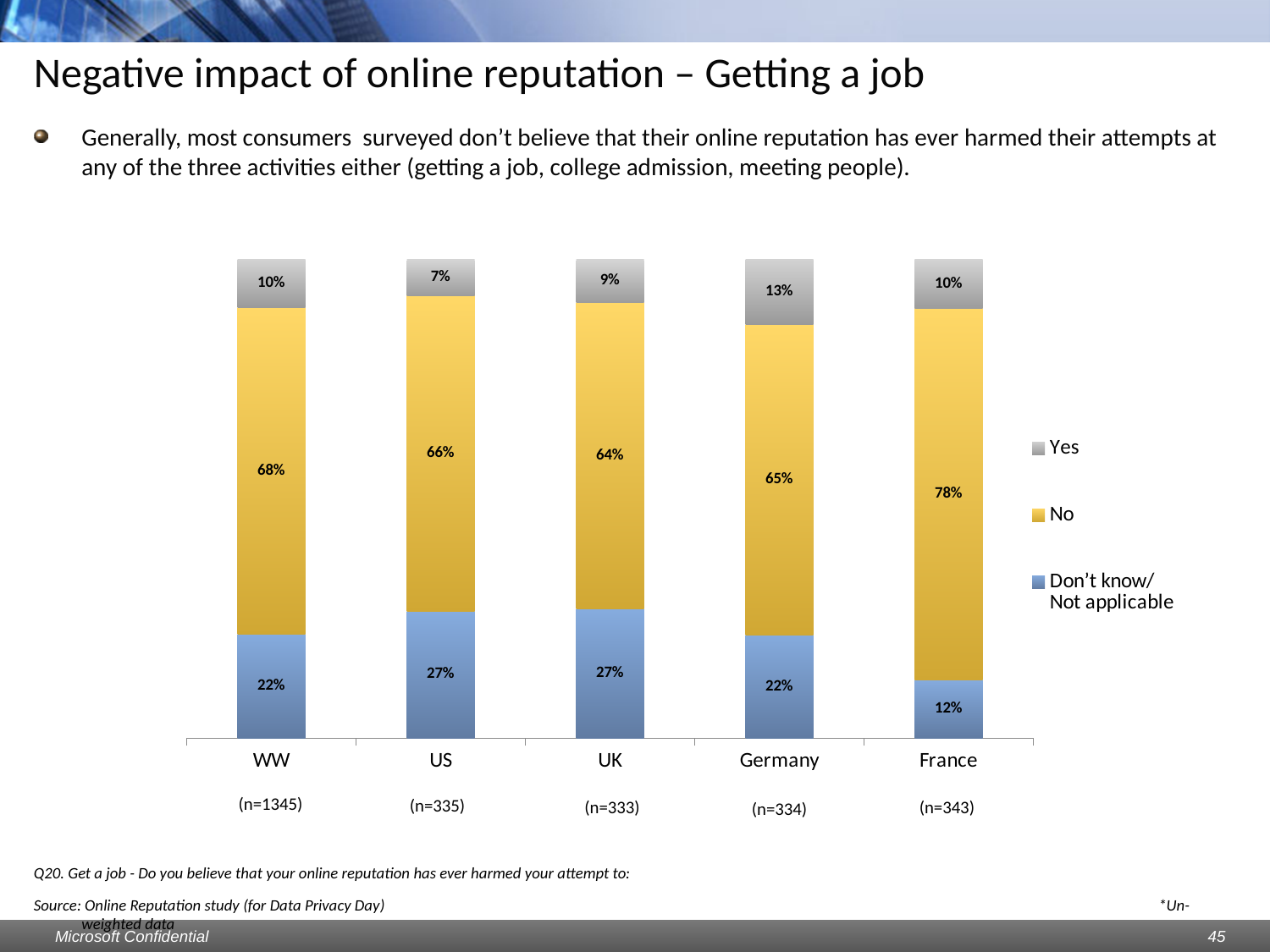

# Negative impact of online reputation – Getting a job
Generally, most consumers  surveyed don’t believe that their online reputation has ever harmed their attempts at any of the three activities either (getting a job, college admission, meeting people).

### Chart

| Category | Don’t know/Not applicable   | No                         | Yes                        |
|---|---|---|---|
| WW | 0.21784386617100468 | 0.6817843866171006 | 0.10037174721189612 |
| US | 0.2656716417910448 | 0.65970149253732 | 0.0746268656716418 |
| UK | 0.27027027027027195 | 0.6396396396396452 | 0.09009009009009097 |
| Germany | 0.2155688622754494 | 0.6497005988023956 | 0.1347305389221557 |
| France | 0.12244897959183668 | 0.7755102040816325 | 0.10204081632653061 |
(n=1345)
(n=335)
(n=333)
(n=343)
(n=334)
Q20. Get a job - Do you believe that your online reputation has ever harmed your attempt to:
Source: Online Reputation study (for Data Privacy Day) 						                 *Un-weighted data